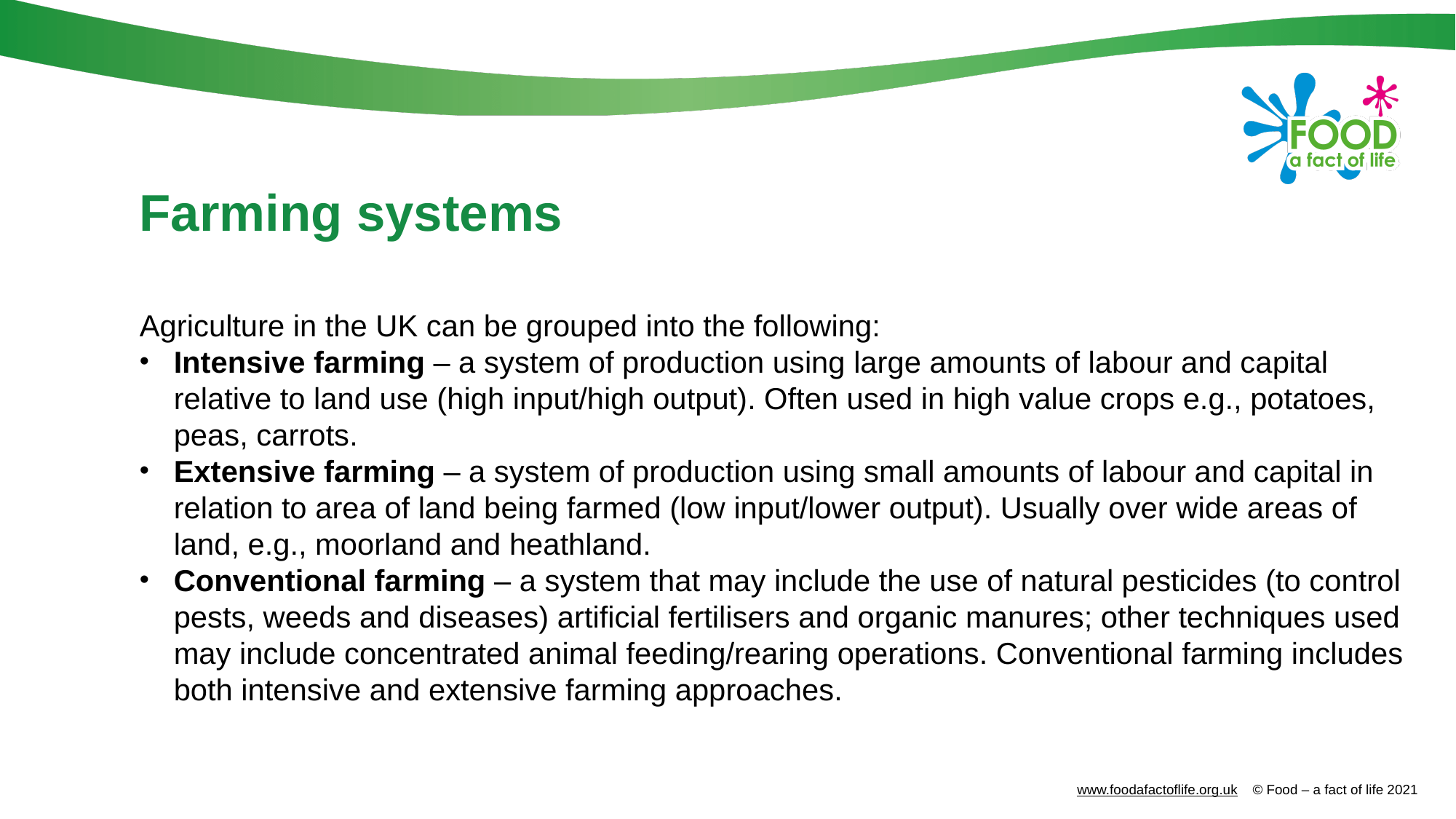

# Farming systems
Agriculture in the UK can be grouped into the following:
Intensive farming – a system of production using large amounts of labour and capital relative to land use (high input/high output). Often used in high value crops e.g., potatoes, peas, carrots.
Extensive farming – a system of production using small amounts of labour and capital in relation to area of land being farmed (low input/lower output). Usually over wide areas of land, e.g., moorland and heathland.
Conventional farming – a system that may include the use of natural pesticides (to control pests, weeds and diseases) artificial fertilisers and organic manures; other techniques used may include concentrated animal feeding/rearing operations. Conventional farming includes both intensive and extensive farming approaches.